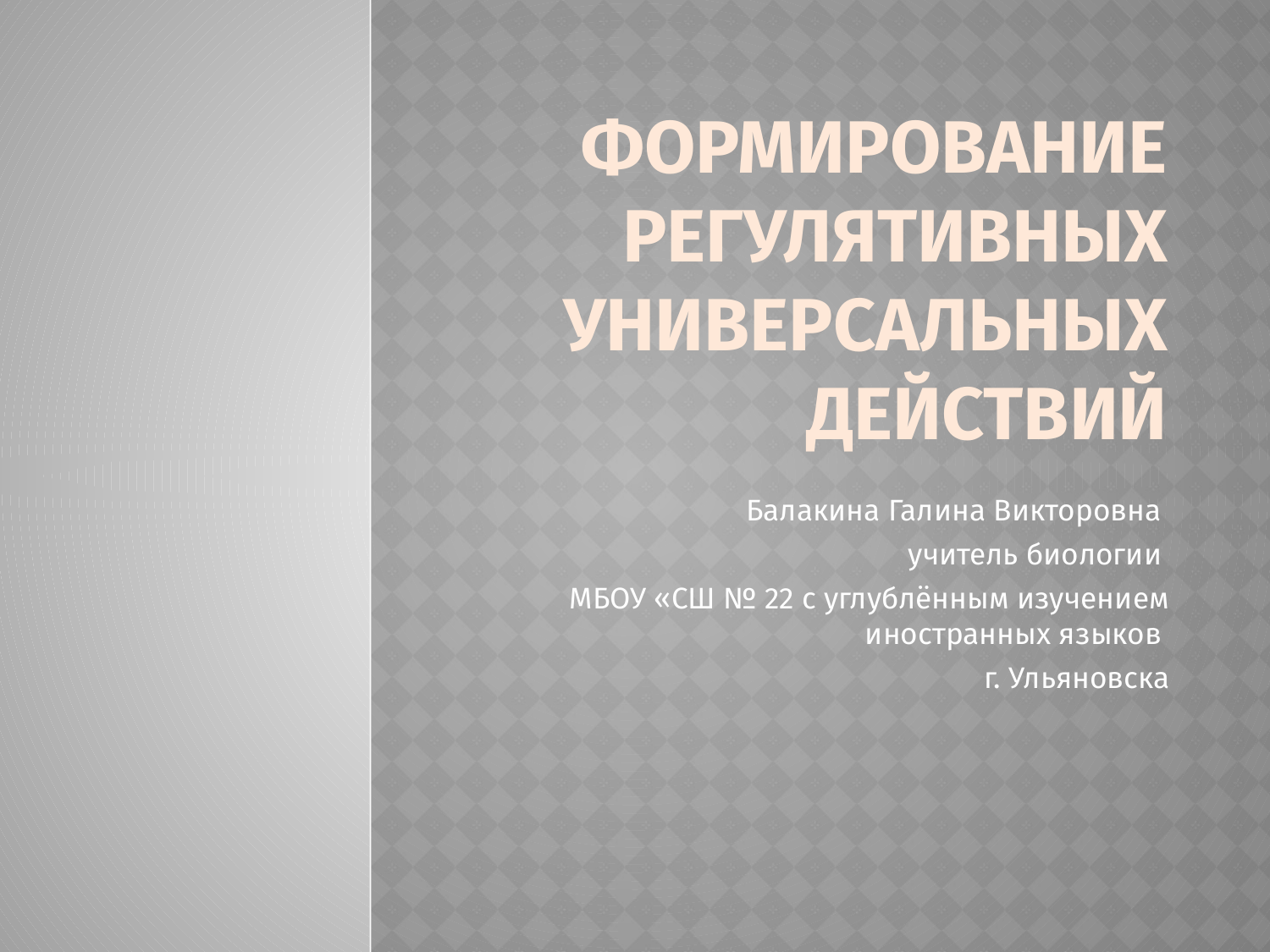

# Формирование регулятивных универсальных действий
Балакина Галина Викторовна
учитель биологии
МБОУ «СШ № 22 с углублённым изучением иностранных языков
г. Ульяновска